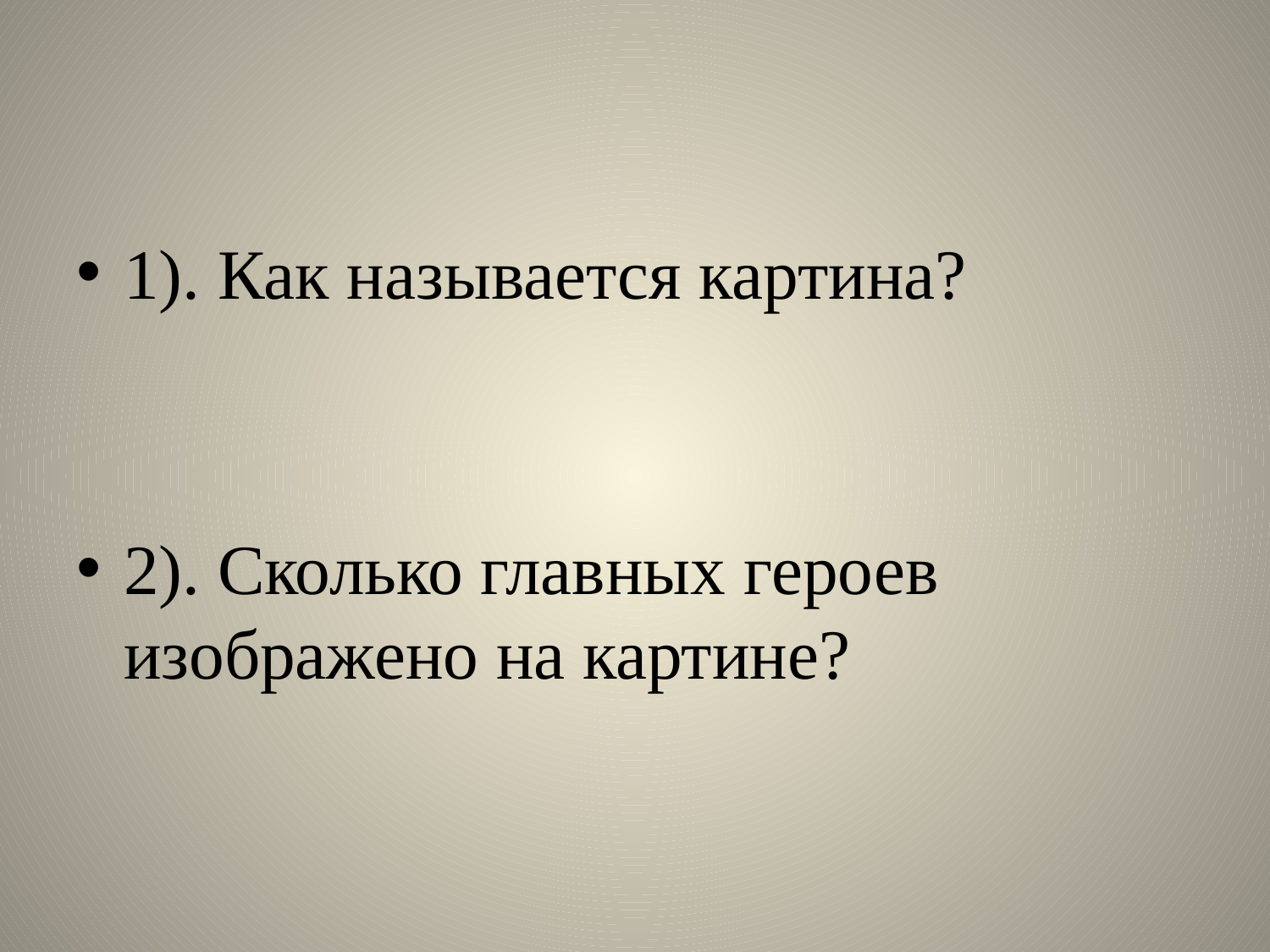

#
1). Как называется картина?

2). Сколько главных героев изображено на картине?